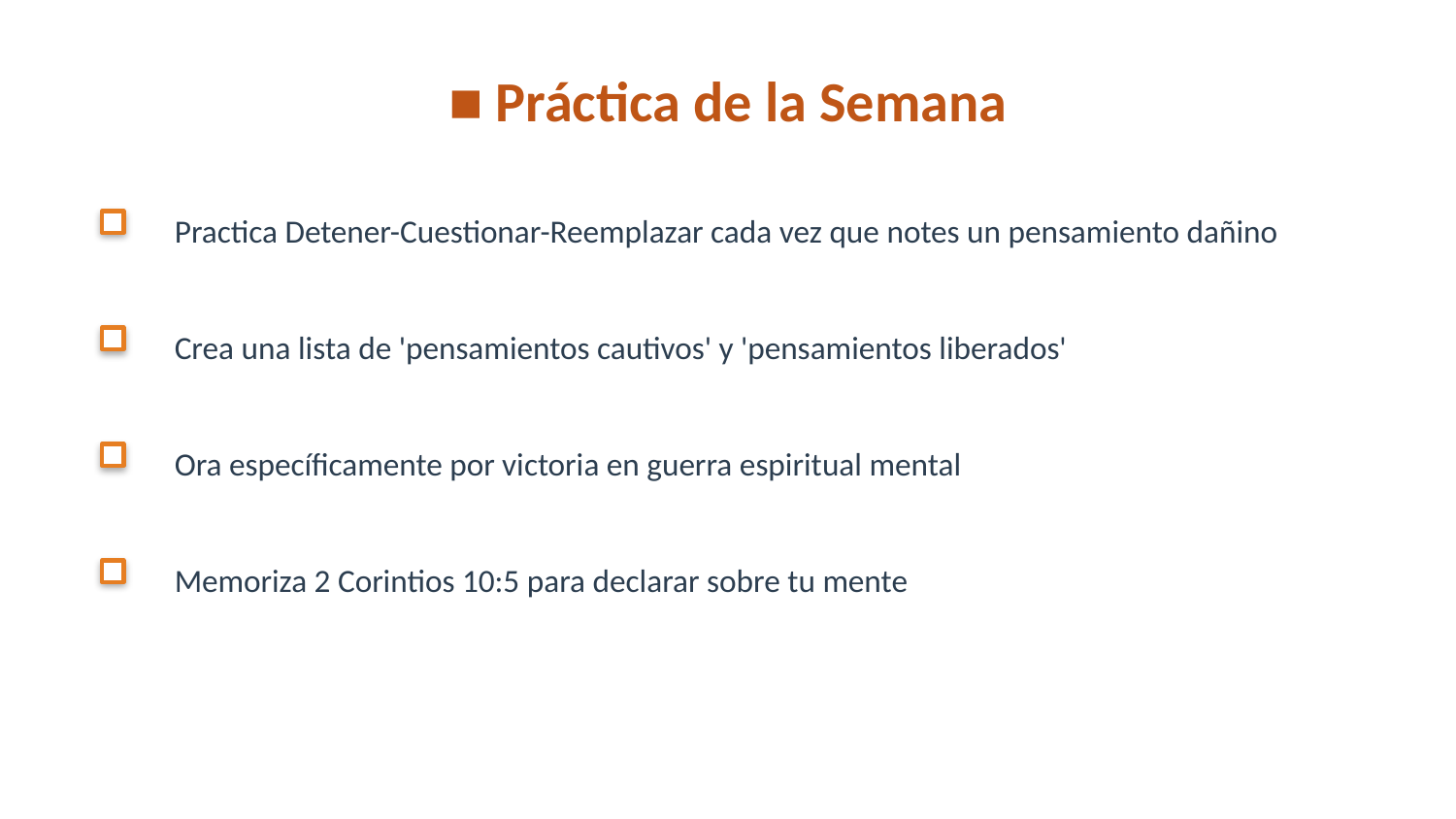

■ Práctica de la Semana
Practica Detener-Cuestionar-Reemplazar cada vez que notes un pensamiento dañino

Crea una lista de 'pensamientos cautivos' y 'pensamientos liberados'

Ora específicamente por victoria en guerra espiritual mental

Memoriza 2 Corintios 10:5 para declarar sobre tu mente